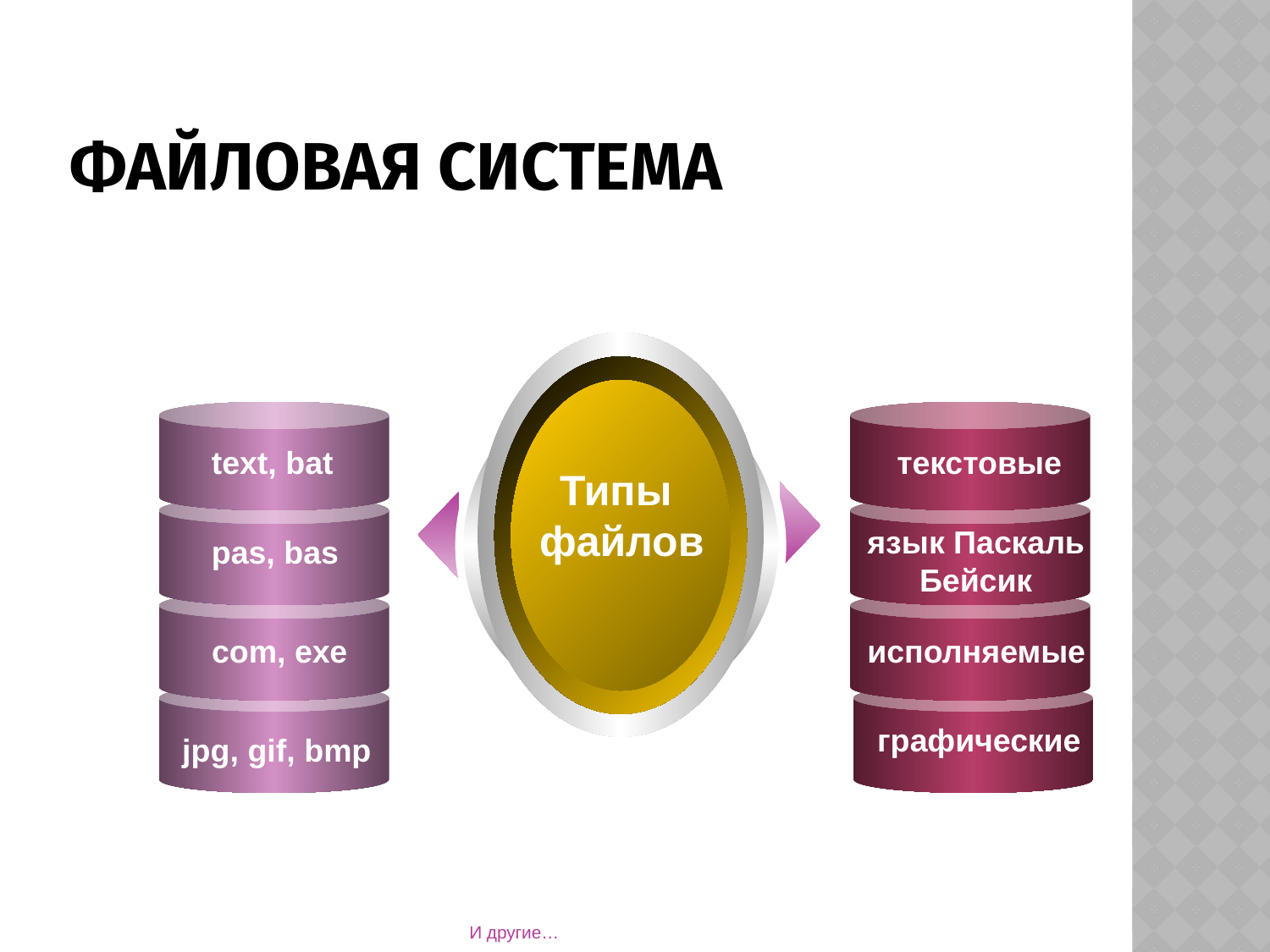

# Файловая система

text, bat
текстовые
Типы
файлов

язык Паскаль
Бейсик
pas, bas

com, exe
исполняемые

графические
jpg, gif, bmp
И другие…